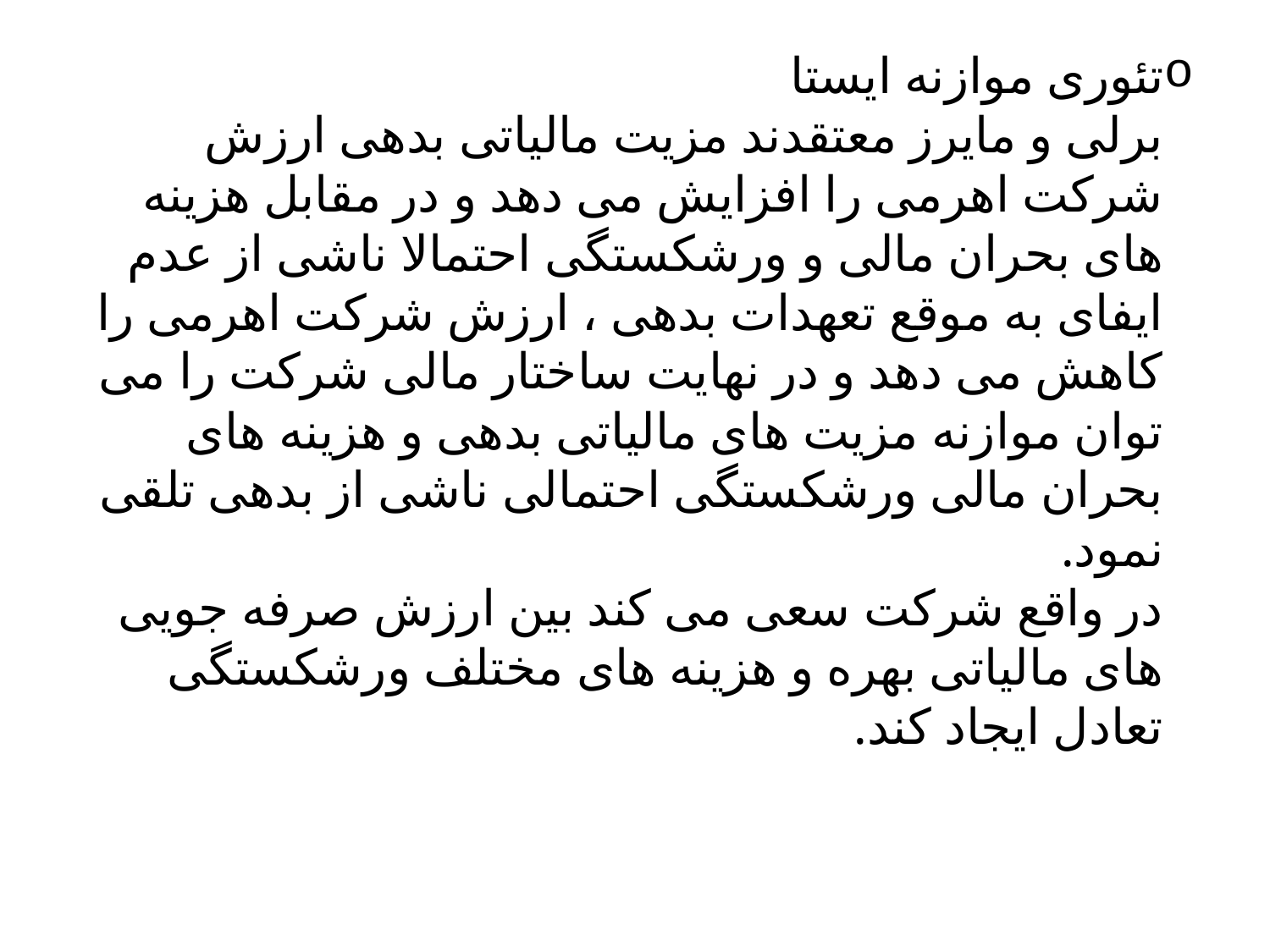

# تئوری موازنه ایستا برلی و مایرز معتقدند مزیت مالیاتی بدهی ارزش شرکت اهرمی را افزایش می دهد و در مقابل هزینه های بحران مالی و ورشکستگی احتمالا ناشی از عدم ایفای به موقع تعهدات بدهی ، ارزش شرکت اهرمی را کاهش می دهد و در نهایت ساختار مالی شرکت را می توان موازنه مزیت های مالیاتی بدهی و هزینه های بحران مالی ورشکستگی احتمالی ناشی از بدهی تلقی نمود. در واقع شرکت سعی می کند بین ارزش صرفه جویی های مالیاتی بهره و هزینه های مختلف ورشکستگی تعادل ایجاد کند.